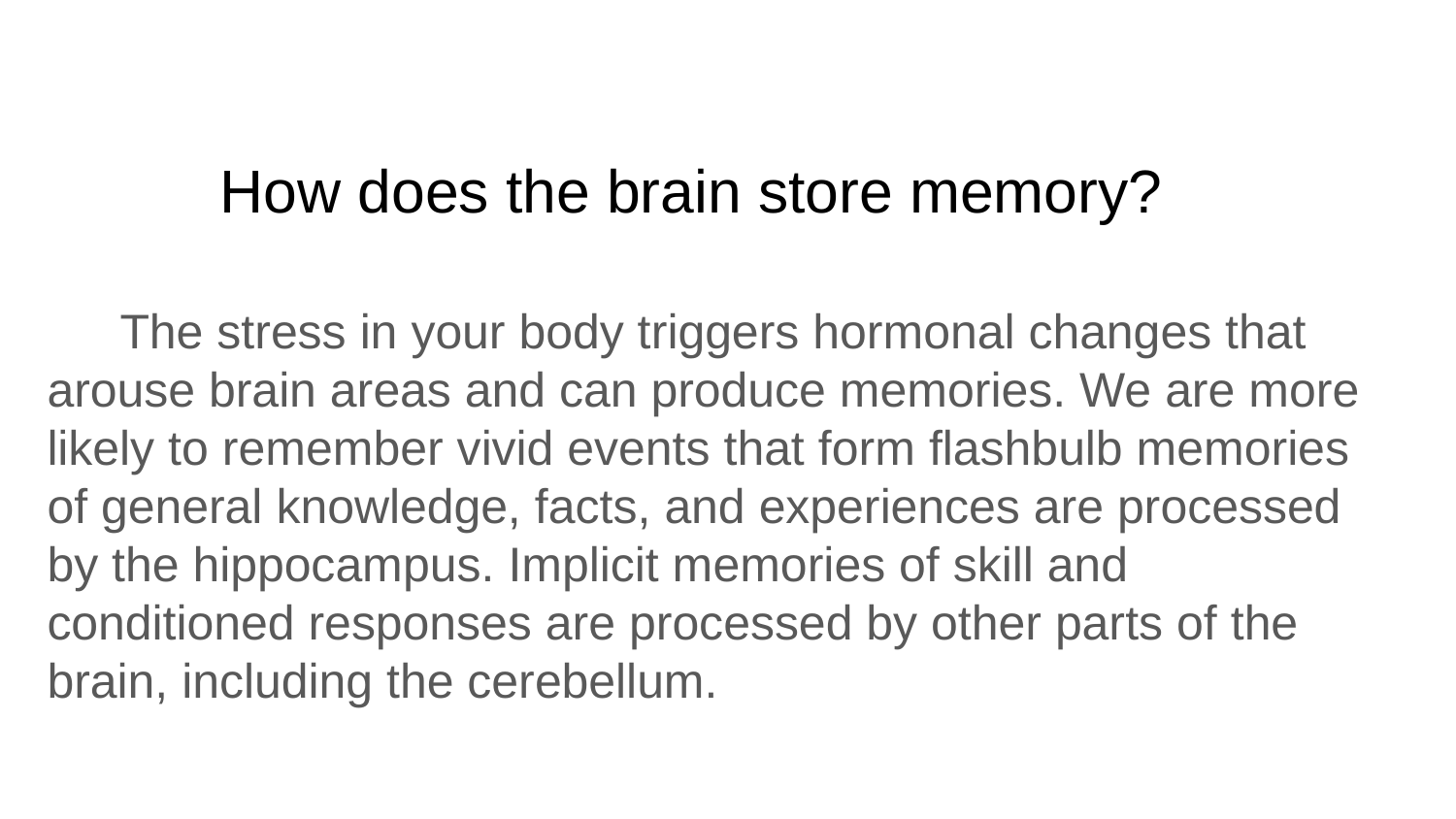

# How does the brain store memory?
The stress in your body triggers hormonal changes that arouse brain areas and can produce memories. We are more likely to remember vivid events that form flashbulb memories of general knowledge, facts, and experiences are processed by the hippocampus. Implicit memories of skill and conditioned responses are processed by other parts of the brain, including the cerebellum.